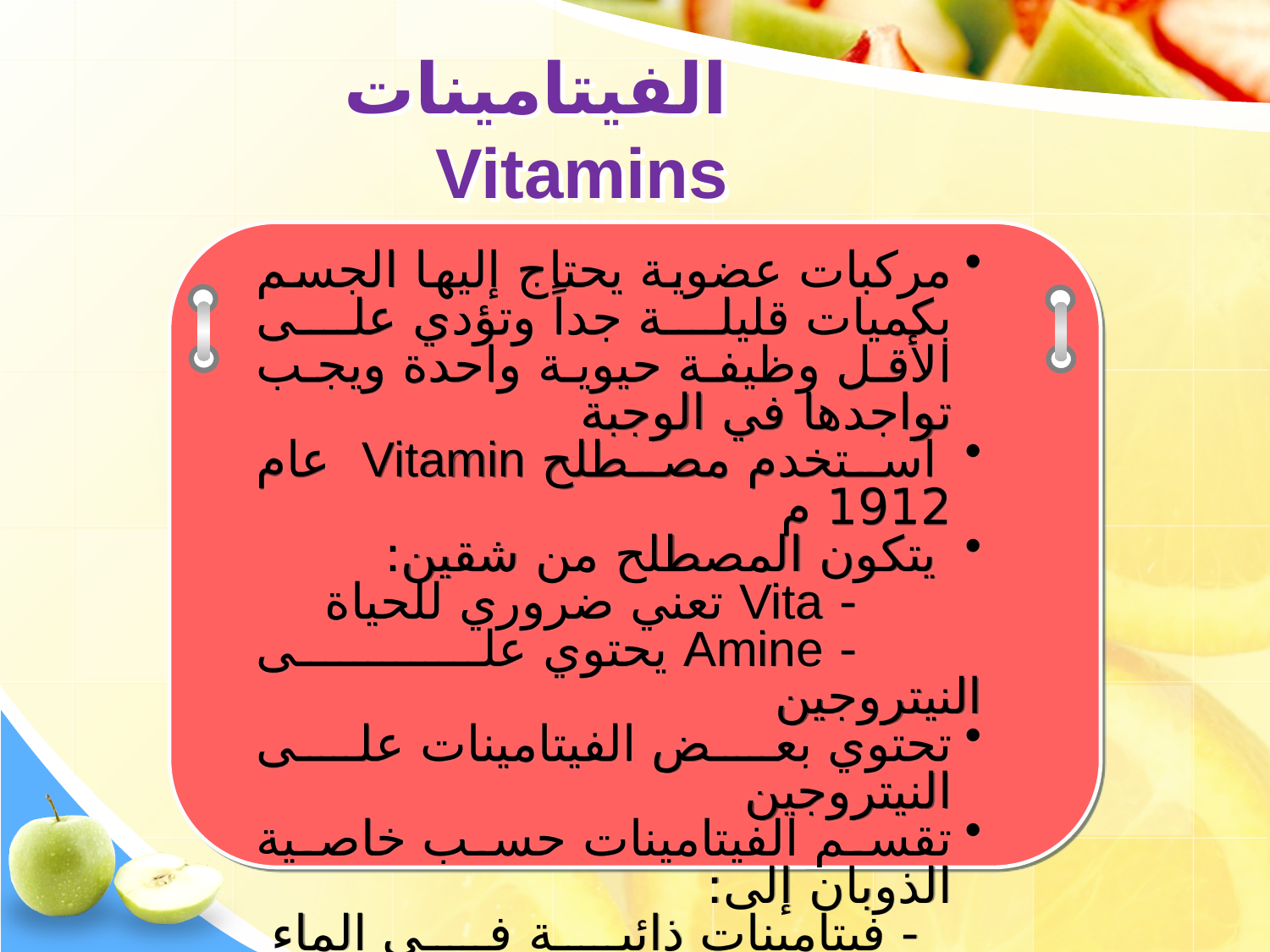

# الفيتامينات Vitamins

مركبات عضوية يحتاج إليها الجسم بكميات قليلة جداً وتؤدي على الأقل وظيفة حيوية واحدة ويجب تواجدها في الوجبة
 استخدم مصطلح Vitamin  عام 1912 م
 يتكون المصطلح من شقين:
        - Vita تعني ضروري للحياة
        - Amine يحتوي على النيتروجين
تحتوي بعض الفيتامينات على النيتروجين
تقسم الفيتامينات حسب خاصية الذوبان إلى:
    - فيتامينات ذائبة في الماء  Water –soluble  vitamins
    - فيتامينات ذائبة في الدهون  Fat-soluble vitamins